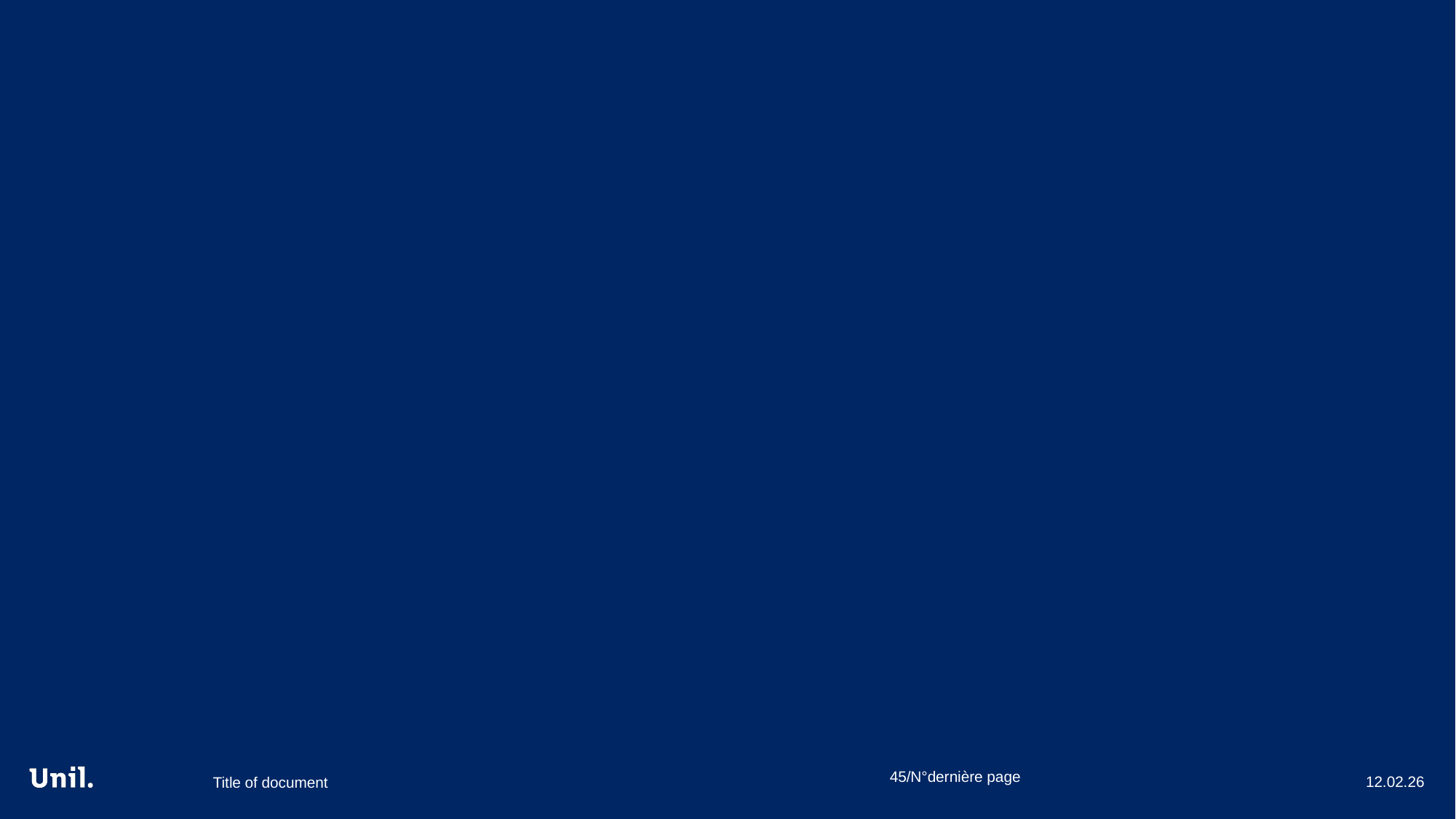

#

Title of document
12.02.26
45/N°dernière page